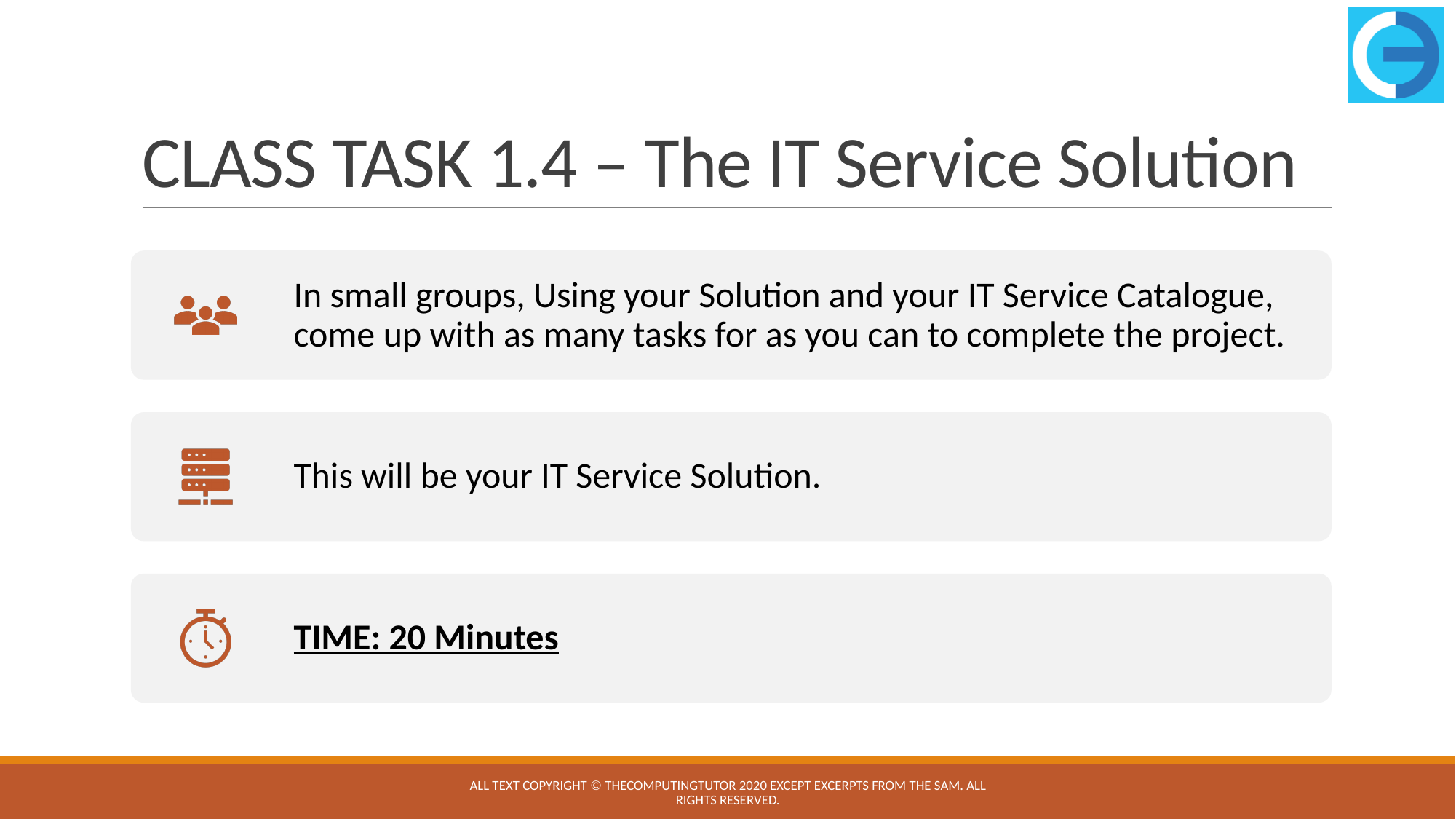

# CLASS TASK 1.4 – The IT Service Solution
In small groups, Using your Solution and your IT Service Catalogue, come up with as many tasks for as you can to complete the project.
This will be your IT Service Solution.
TIME: 20 Minutes
All text copyright © TheComputingTutor 2020 except excerpts from the SAM. All rights Reserved.